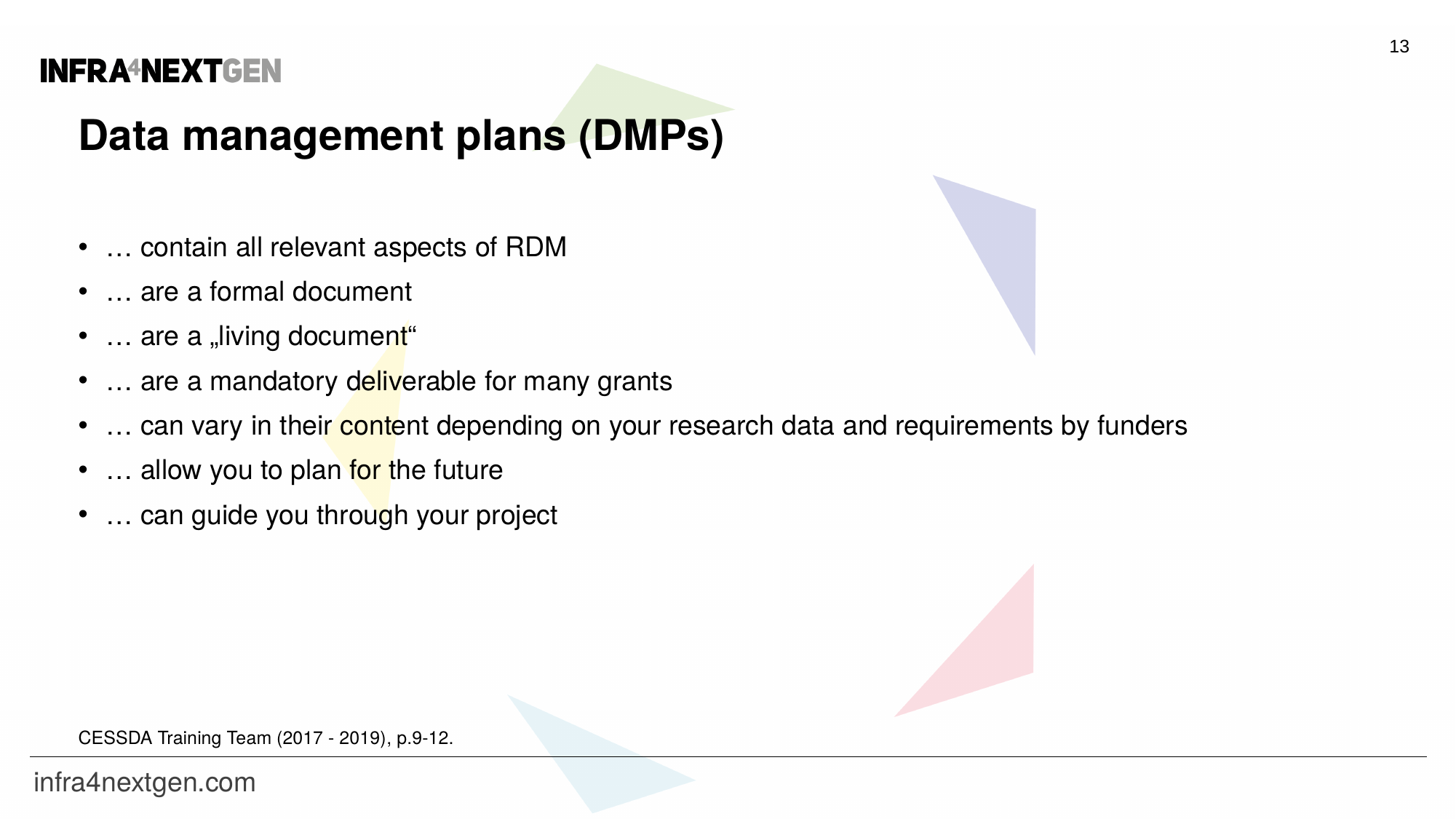

13
# Data management plans (DMPs)
… contain all relevant aspects of RDM
… are a formal document
… are a „living document“
… are a mandatory deliverable for many grants
… can vary in their content depending on your research data and requirements by funders
… allow you to plan for the future
… can guide you through your project

CESSDA Training Team (2017 - 2019), p.9-12.
infra4nextgen.com